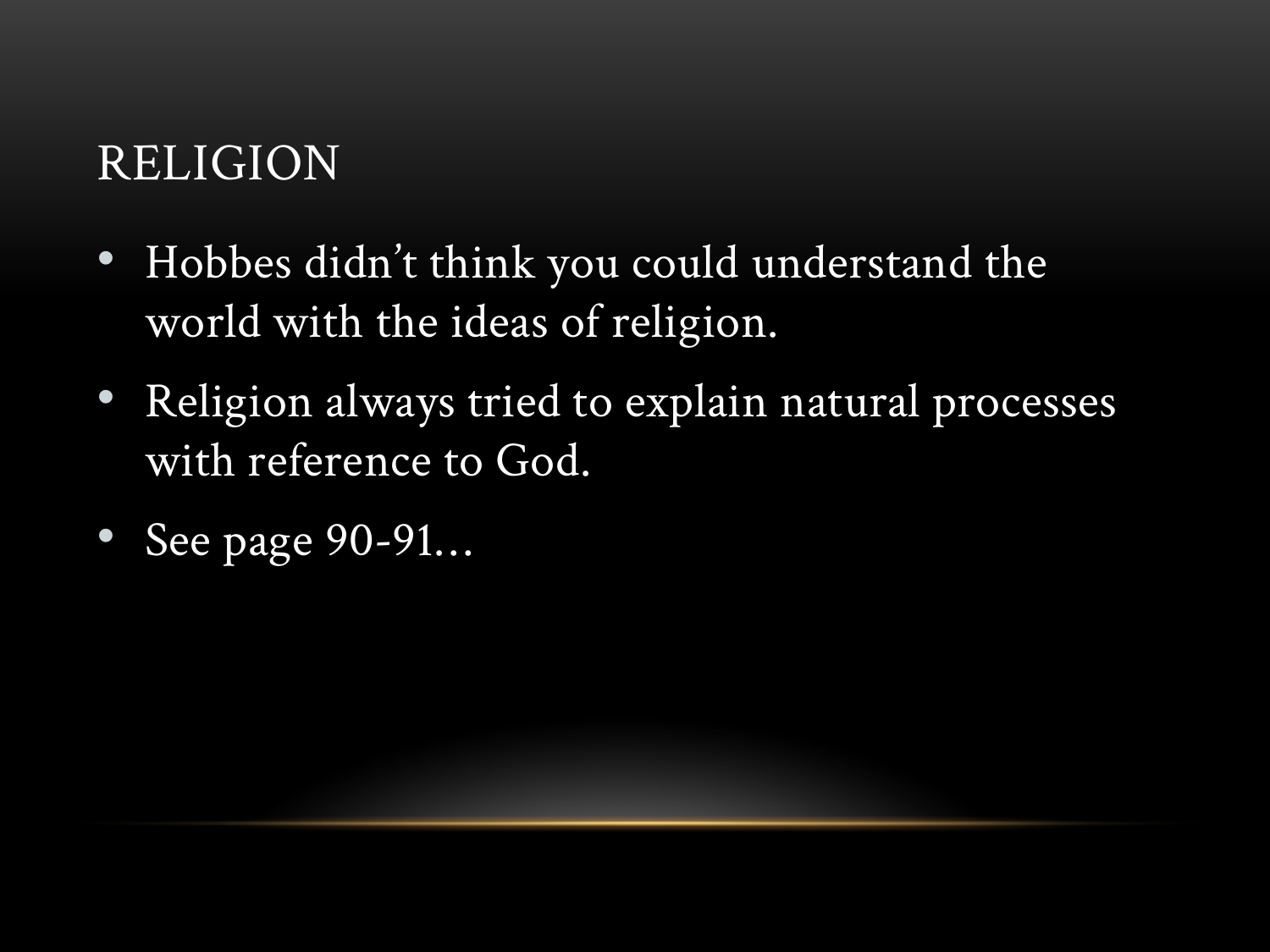

# Religion
Hobbes didn’t think you could understand the world with the ideas of religion.
Religion always tried to explain natural processes with reference to God.
See page 90-91…